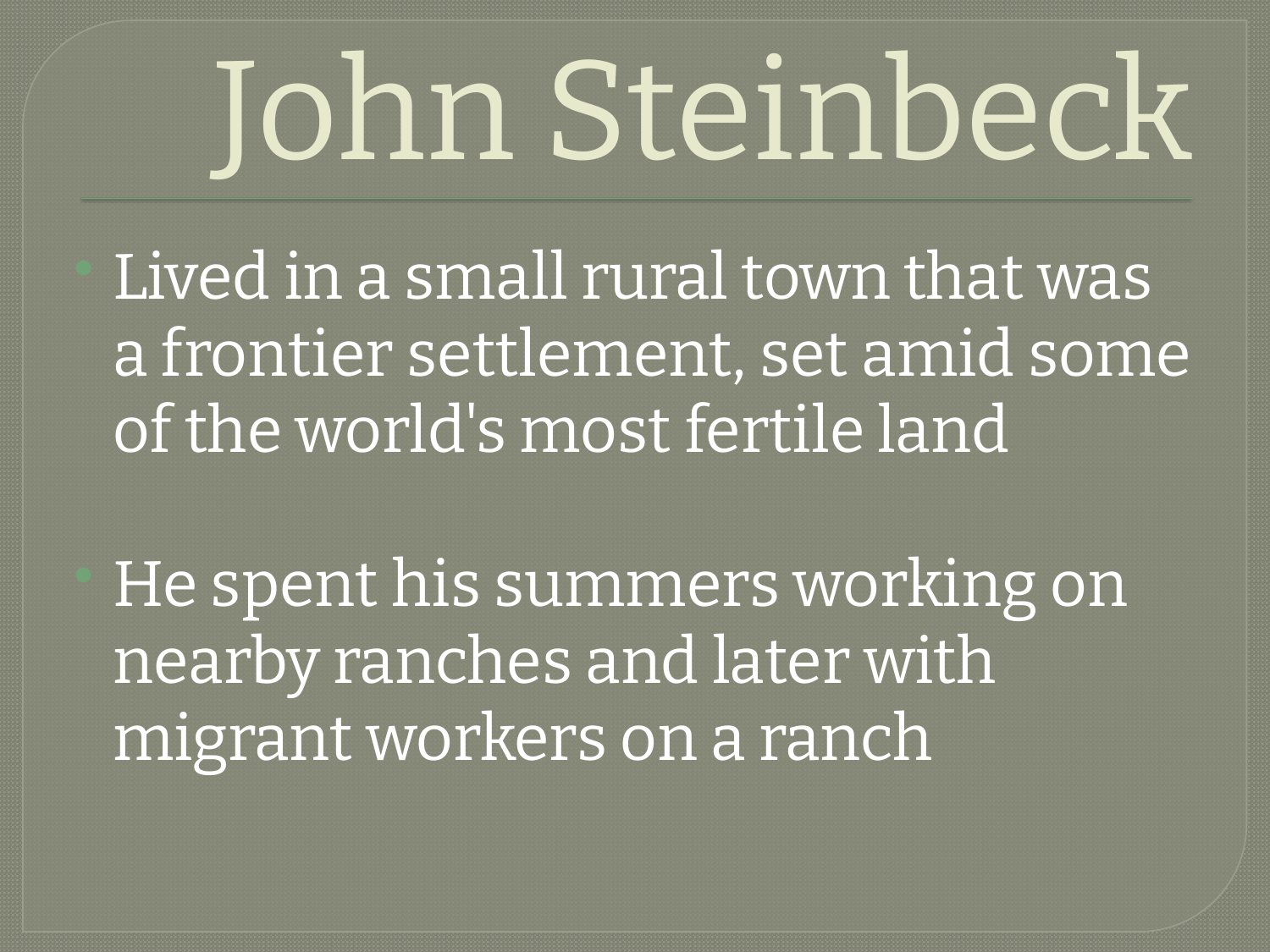

# John Steinbeck
Lived in a small rural town that was a frontier settlement, set amid some of the world's most fertile land

He spent his summers working on nearby ranches and later with migrant workers on a ranch